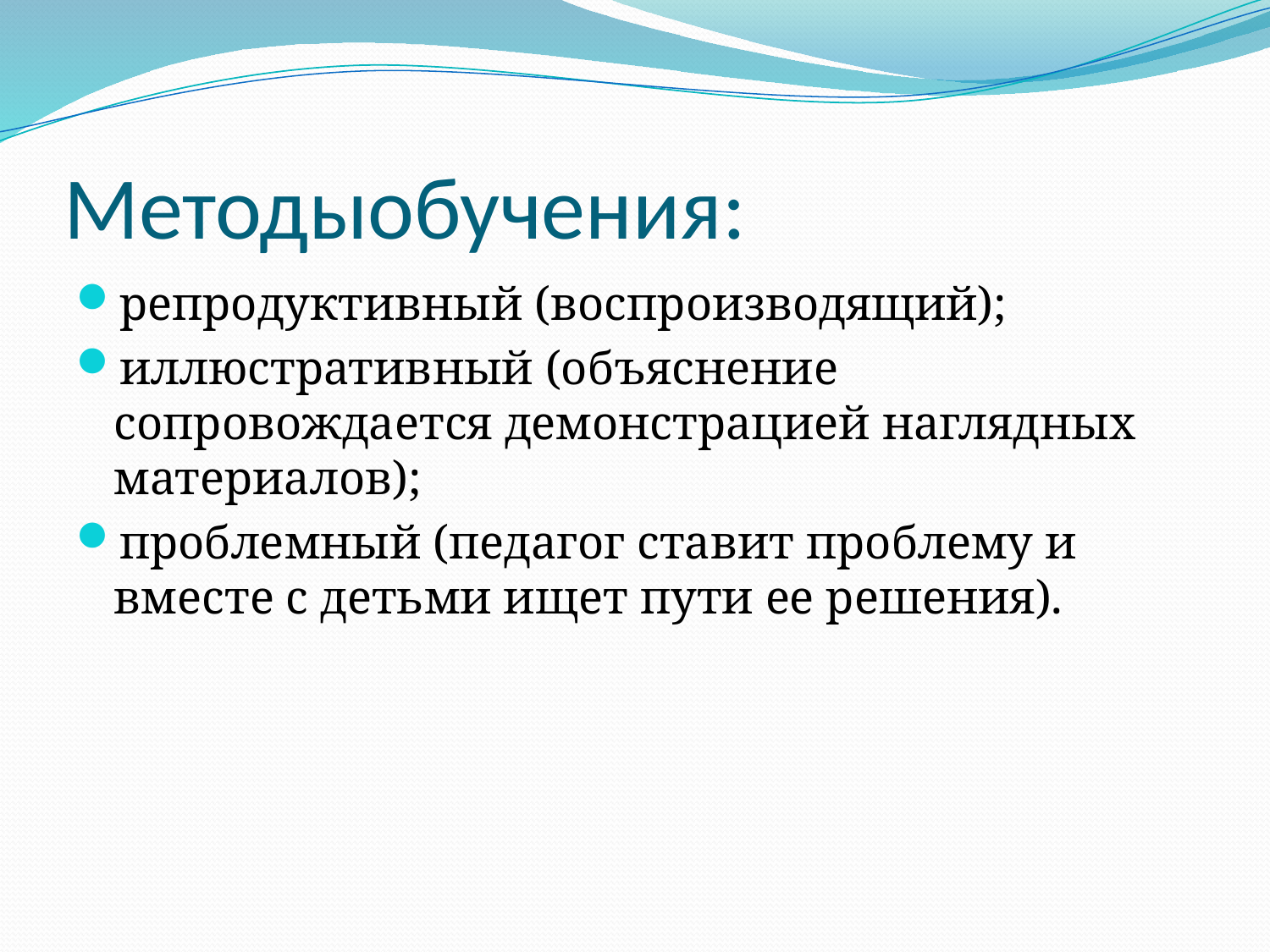

# Методыобучения:
репродуктивный (воспроизводящий);
иллюстративный (объяснение сопровождается демонстрацией наглядных материалов);
проблемный (педагог ставит проблему и вместе с детьми ищет пути ее решения).